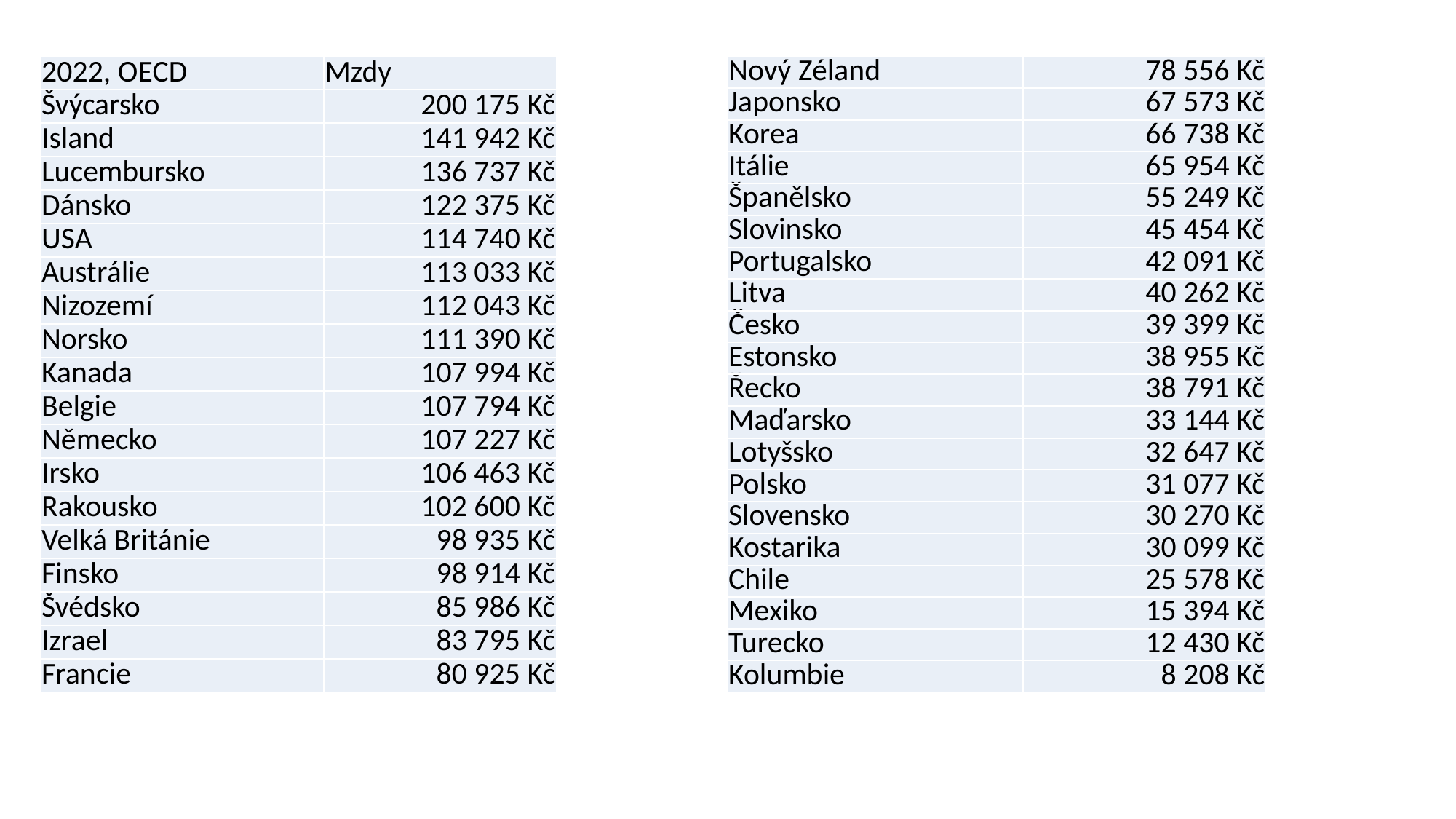

| 2022, OECD | Mzdy |
| --- | --- |
| Švýcarsko | 200 175 Kč |
| Island | 141 942 Kč |
| Lucembursko | 136 737 Kč |
| Dánsko | 122 375 Kč |
| USA | 114 740 Kč |
| Austrálie | 113 033 Kč |
| Nizozemí | 112 043 Kč |
| Norsko | 111 390 Kč |
| Kanada | 107 994 Kč |
| Belgie | 107 794 Kč |
| Německo | 107 227 Kč |
| Irsko | 106 463 Kč |
| Rakousko | 102 600 Kč |
| Velká Británie | 98 935 Kč |
| Finsko | 98 914 Kč |
| Švédsko | 85 986 Kč |
| Izrael | 83 795 Kč |
| Francie | 80 925 Kč |
| Nový Zéland | 78 556 Kč |
| --- | --- |
| Japonsko | 67 573 Kč |
| Korea | 66 738 Kč |
| Itálie | 65 954 Kč |
| Španělsko | 55 249 Kč |
| Slovinsko | 45 454 Kč |
| Portugalsko | 42 091 Kč |
| Litva | 40 262 Kč |
| Česko | 39 399 Kč |
| Estonsko | 38 955 Kč |
| Řecko | 38 791 Kč |
| Maďarsko | 33 144 Kč |
| Lotyšsko | 32 647 Kč |
| Polsko | 31 077 Kč |
| Slovensko | 30 270 Kč |
| Kostarika | 30 099 Kč |
| Chile | 25 578 Kč |
| Mexiko | 15 394 Kč |
| Turecko | 12 430 Kč |
| Kolumbie | 8 208 Kč |